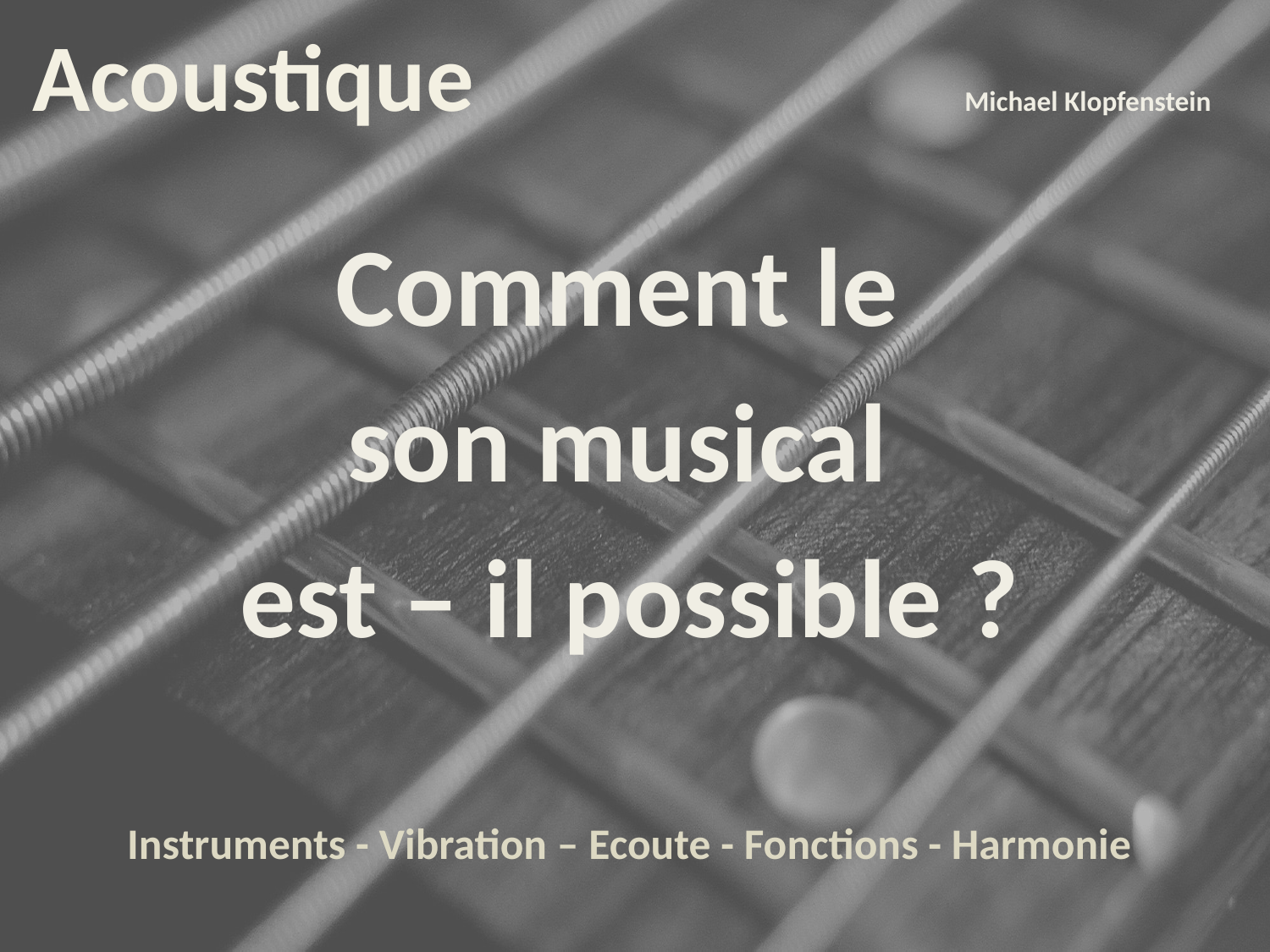

Acoustique 				  Michael Klopfenstein
Comment le
son musical
est – il possible ?

Instruments - Vibration – Ecoute - Fonctions - Harmonie